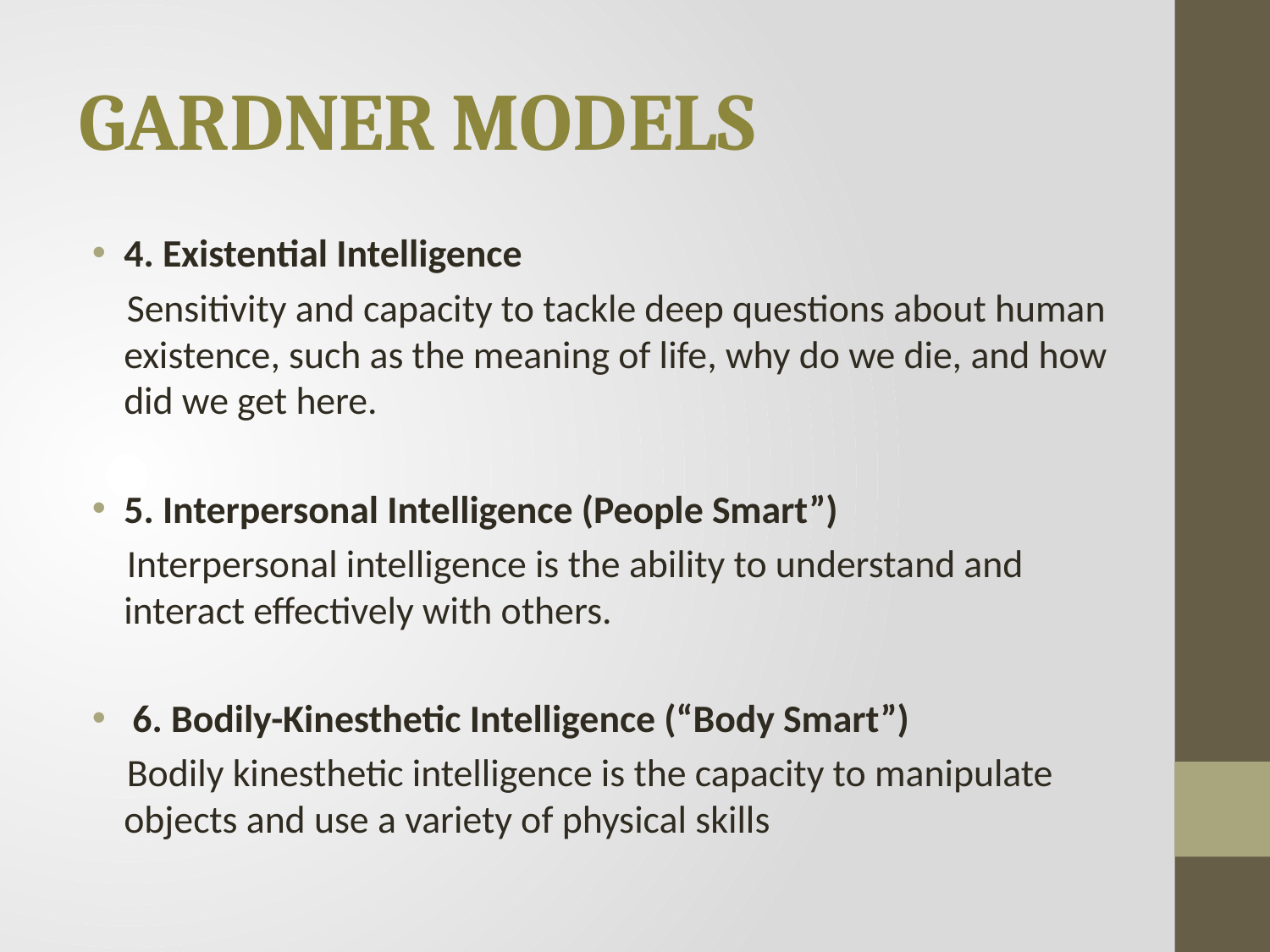

# GARDNER MODELS
4. Existential Intelligence
    Sensitivity and capacity to tackle deep questions about human existence, such as the meaning of life, why do we die, and how did we get here.

5. Interpersonal Intelligence (People Smart”)
    Interpersonal intelligence is the ability to understand and interact effectively with others.

 6. Bodily-Kinesthetic Intelligence (“Body Smart”)
    Bodily kinesthetic intelligence is the capacity to manipulate objects and use a variety of physical skills